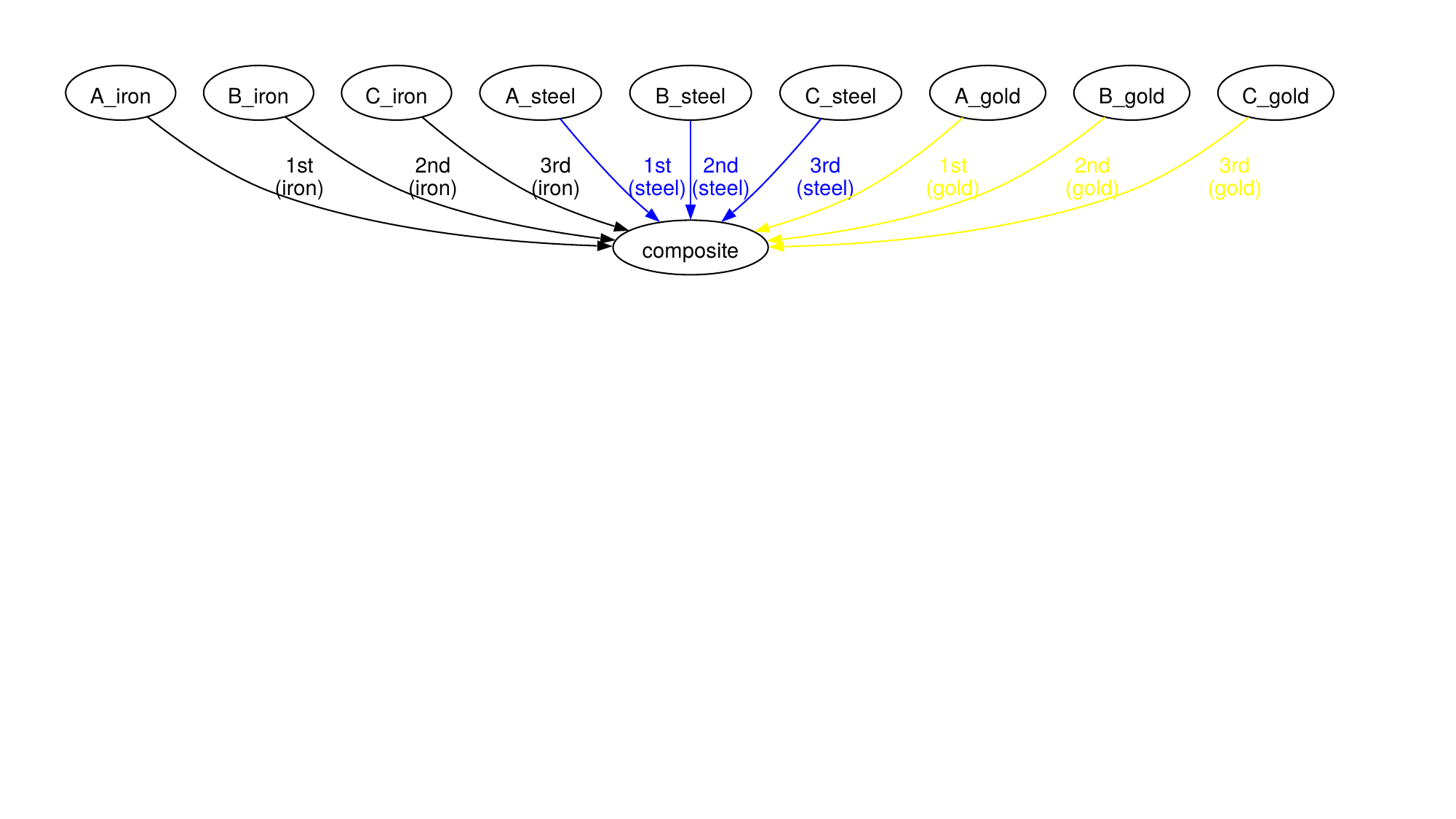

A_iron
B_iron
C_iron
A_steel
B_steel
C_steel
A_gold
B_gold
C_gold

1st
2nd
3rd
1st
2nd
3rd
1st
2nd
3rd
(iron)
(iron)
(iron)
(steel)
(steel)
(steel)
(gold)
(gold)
(gold)

composite